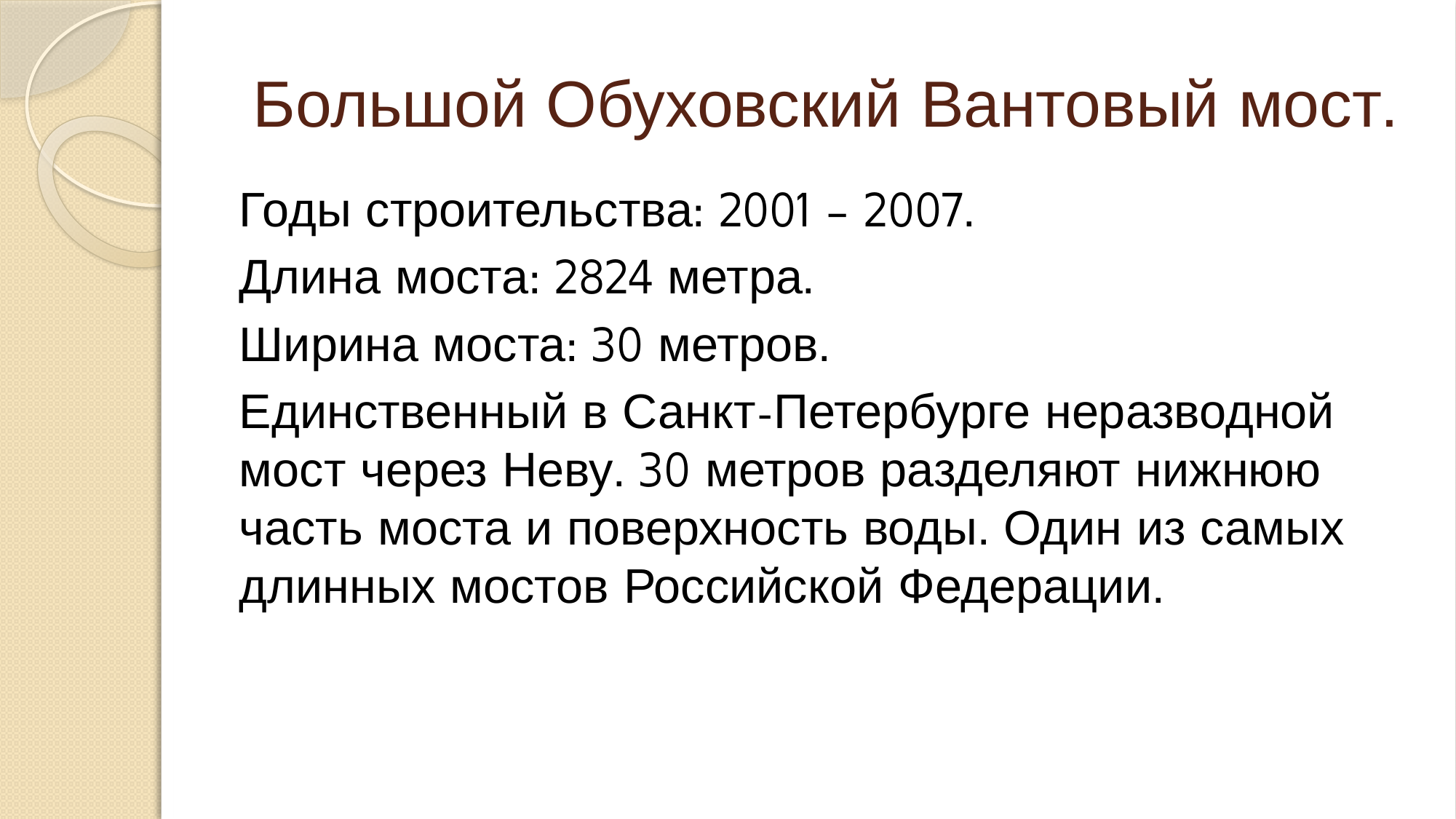

# Большой Обуховский Вантовый мост.
Годы строительства: 2001 – 2007.
Длина моста: 2824 метра.
Ширина моста: 30 метров.
Единственный в Санкт-Петербурге неразводной мост через Неву. 30 метров разделяют нижнюю часть моста и поверхность воды. Один из самых длинных мостов Российской Федерации.